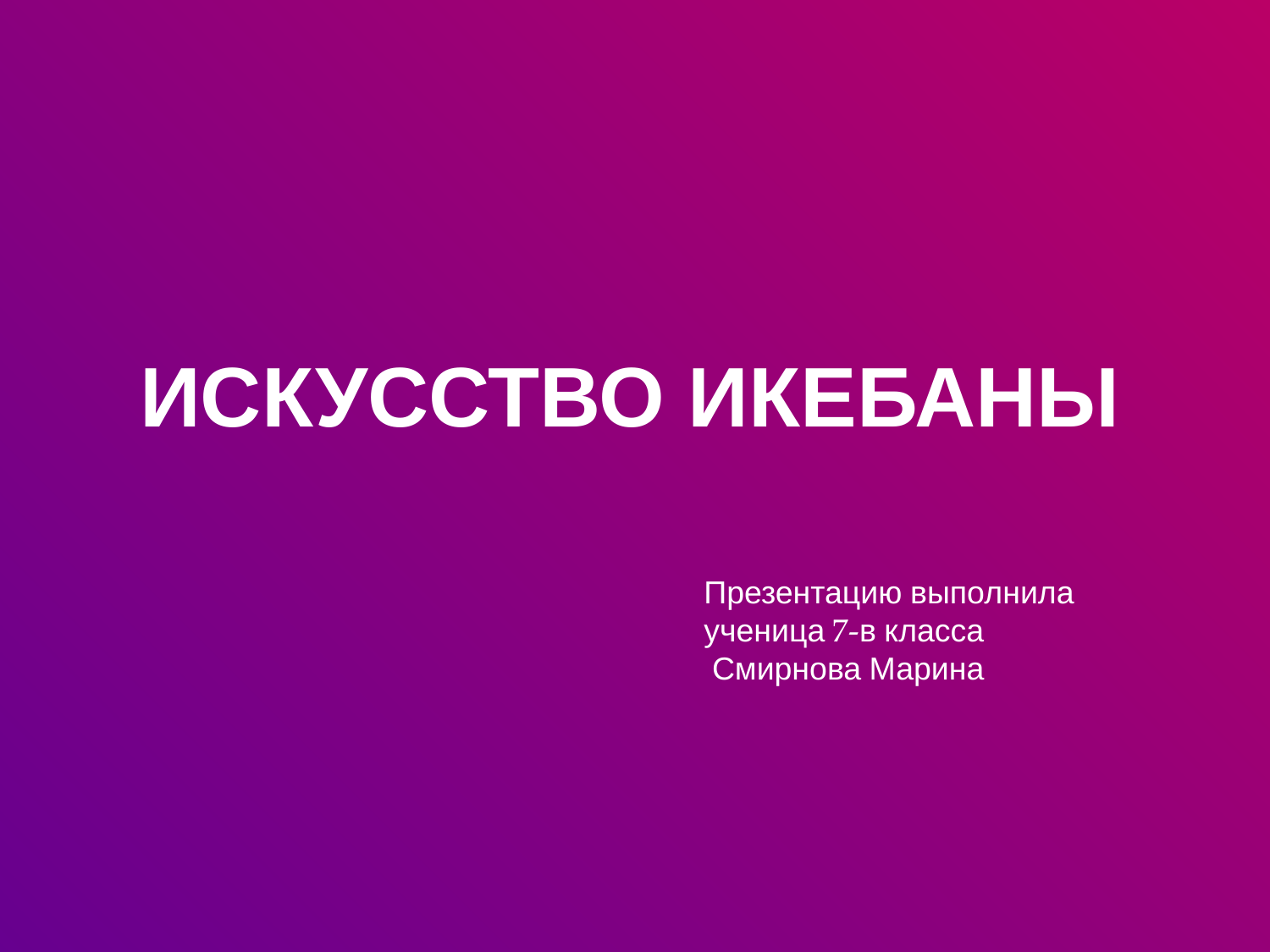

# ИСКУССТВО ИКЕБАНЫ
Презентацию выполнила
ученица 7-в класса
 Смирнова Марина